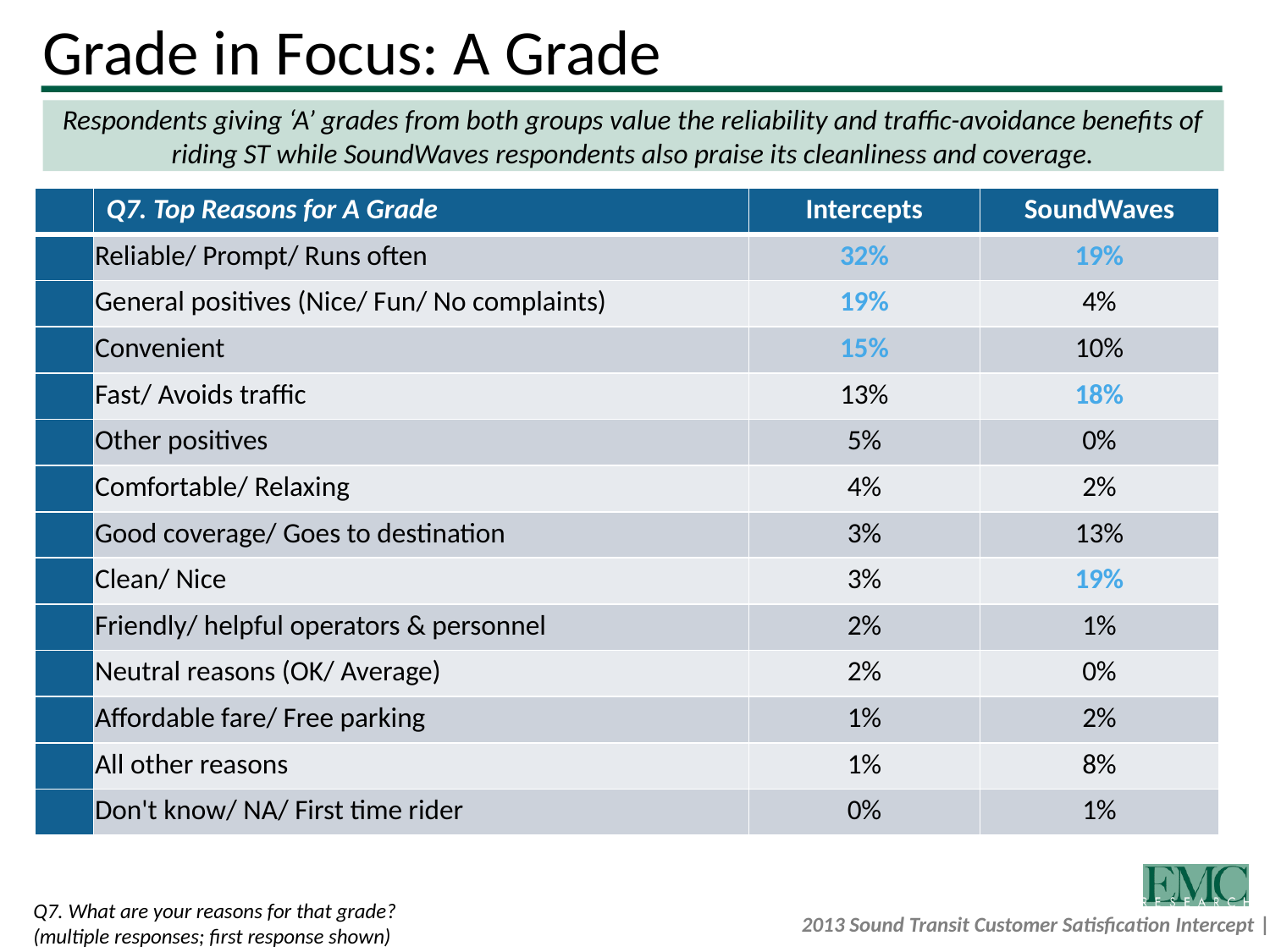

# Grade in Focus: A Grade
Respondents giving ‘A’ grades from both groups value the reliability and traffic-avoidance benefits of riding ST while SoundWaves respondents also praise its cleanliness and coverage.
|  | Q7. Top Reasons for A Grade | Intercepts | SoundWaves |
| --- | --- | --- | --- |
|  | Reliable/ Prompt/ Runs often | 32% | 19% |
|  | General positives (Nice/ Fun/ No complaints) | 19% | 4% |
|  | Convenient | 15% | 10% |
|  | Fast/ Avoids traffic | 13% | 18% |
|  | Other positives | 5% | 0% |
|  | Comfortable/ Relaxing | 4% | 2% |
|  | Good coverage/ Goes to destination | 3% | 13% |
|  | Clean/ Nice | 3% | 19% |
|  | Friendly/ helpful operators & personnel | 2% | 1% |
|  | Neutral reasons (OK/ Average) | 2% | 0% |
|  | Affordable fare/ Free parking | 1% | 2% |
|  | All other reasons | 1% | 8% |
|  | Don't know/ NA/ First time rider | 0% | 1% |

### Chart

| Category |
|---|
Q7. What are your reasons for that grade?
(multiple responses; first response shown)